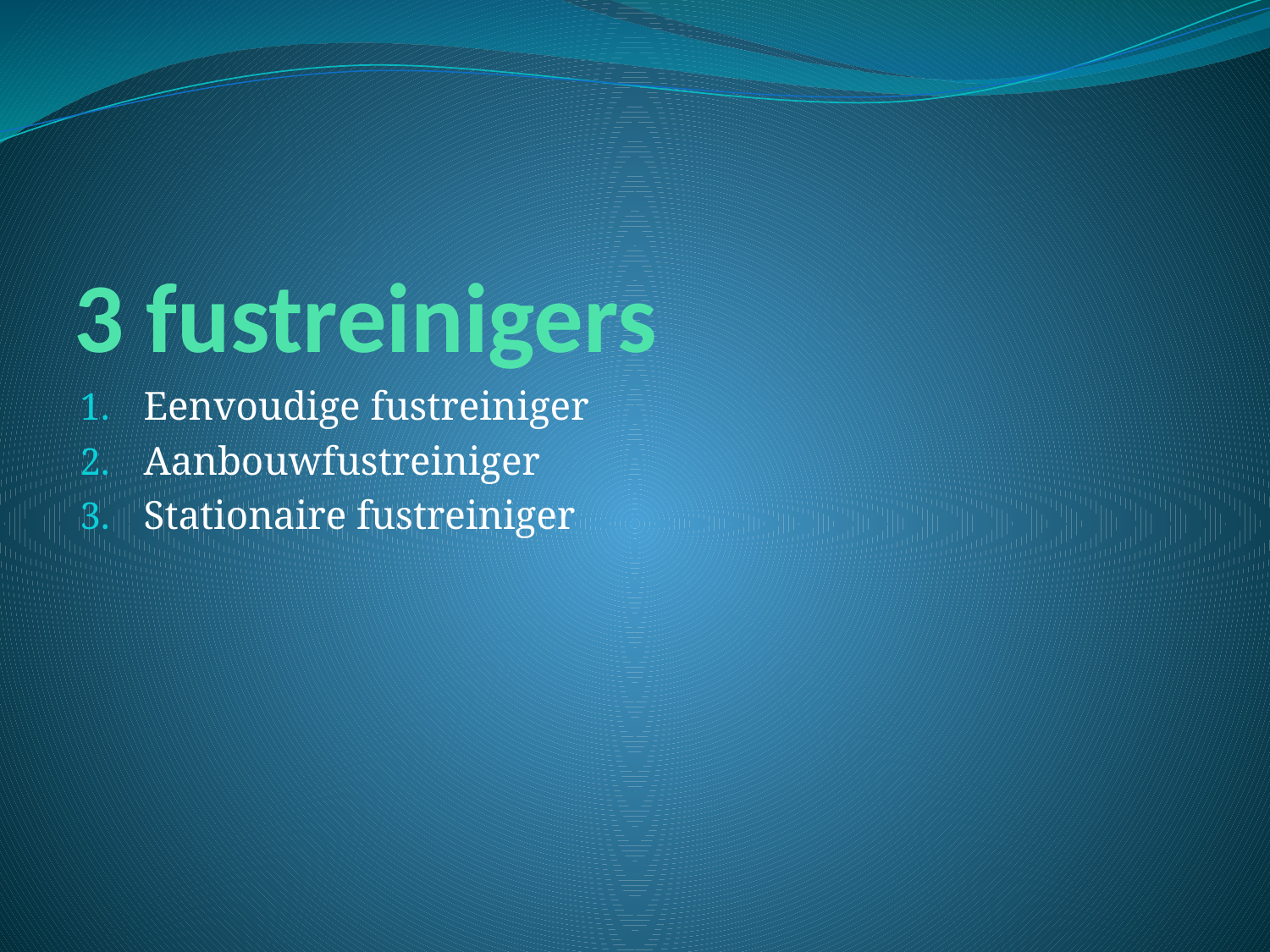

# 3 fustreinigers
Eenvoudige fustreiniger
Aanbouwfustreiniger
Stationaire fustreiniger